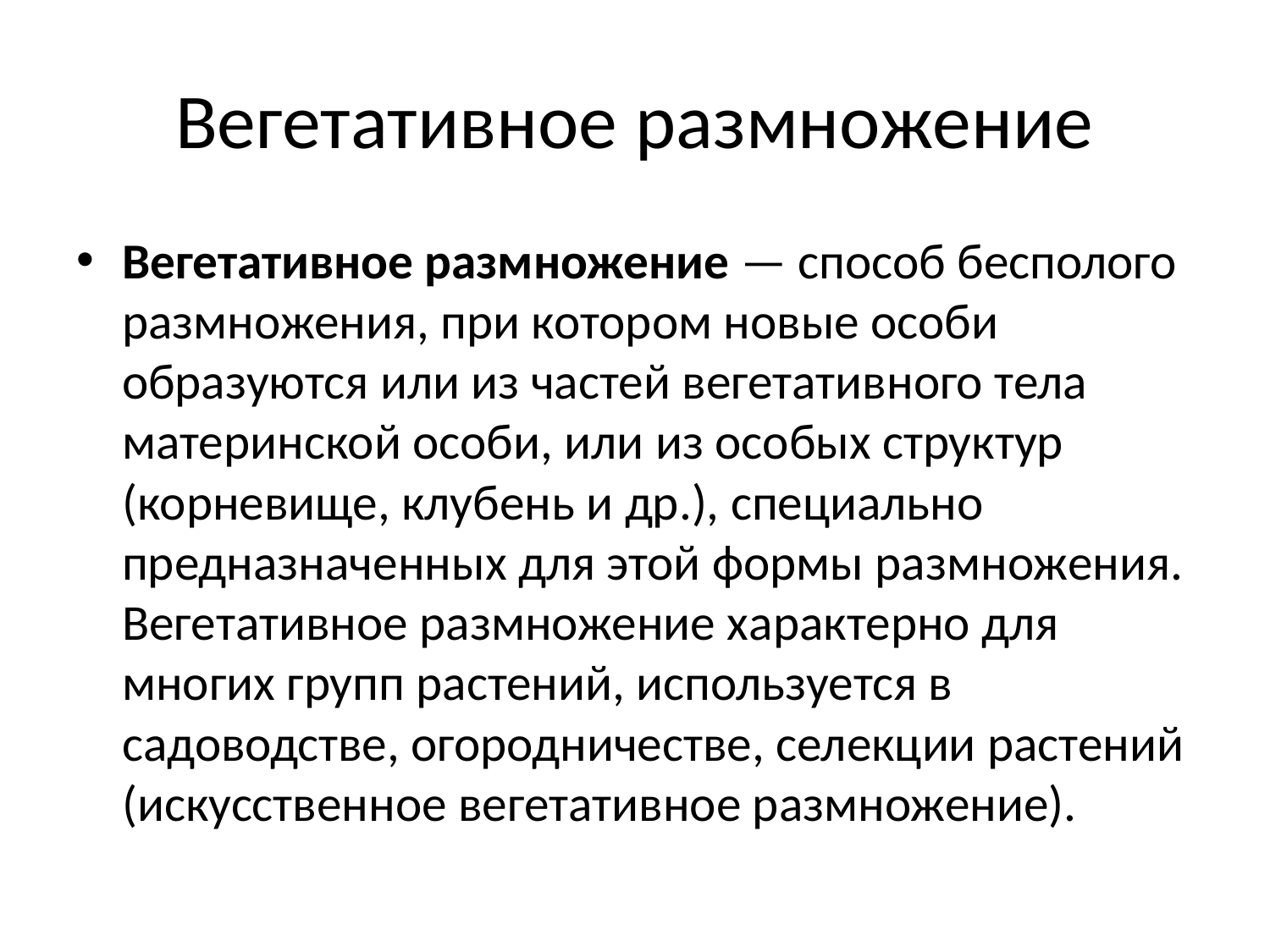

# Вегетативное размножение
Вегетативное размножение — способ бесполого размножения, при котором новые особи образуются или из частей вегетативного тела материнской особи, или из особых структур (корневище, клубень и др.), специально предназначенных для этой формы размножения. Вегетативное размножение характерно для многих групп растений, используется в садоводстве, огородничестве, селекции растений (искусственное вегетативное размножение).